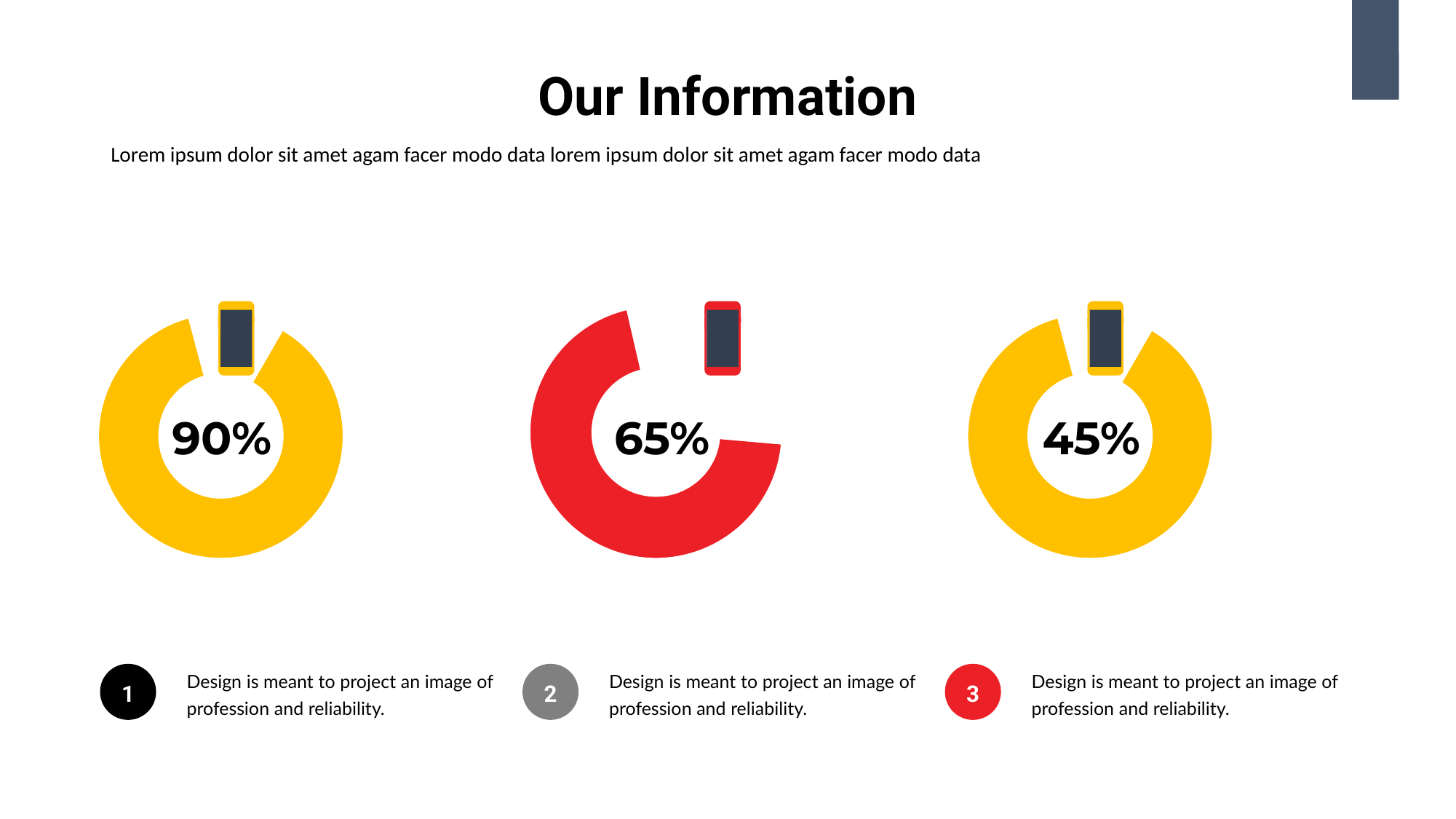

Our Information
17
Lorem ipsum dolor sit amet agam facer modo data lorem ipsum dolor sit amet agam facer modo data

### Chart

| Category | Sales |
|---|---|
| 1st Qtr | 0.0 |
| 2nd Qtr | 7.0 |
| 3rd Qtr | 1.0 |
| 4th Qtr | 0.0 |

90%

### Chart

| Category | Sales |
|---|---|
| 1st Qtr | 0.0 |
| 2nd Qtr | 7.0 |
| 3rd Qtr | 3.0 |
| 4th Qtr | 0.0 |

65%

### Chart

| Category | Sales |
|---|---|
| 1st Qtr | 0.0 |
| 2nd Qtr | 7.0 |
| 3rd Qtr | 1.0 |
| 4th Qtr | 0.0 |

45%

1
Design is meant to project an image of profession and reliability.

2
Design is meant to project an image of profession and reliability.

3
Design is meant to project an image of profession and reliability.